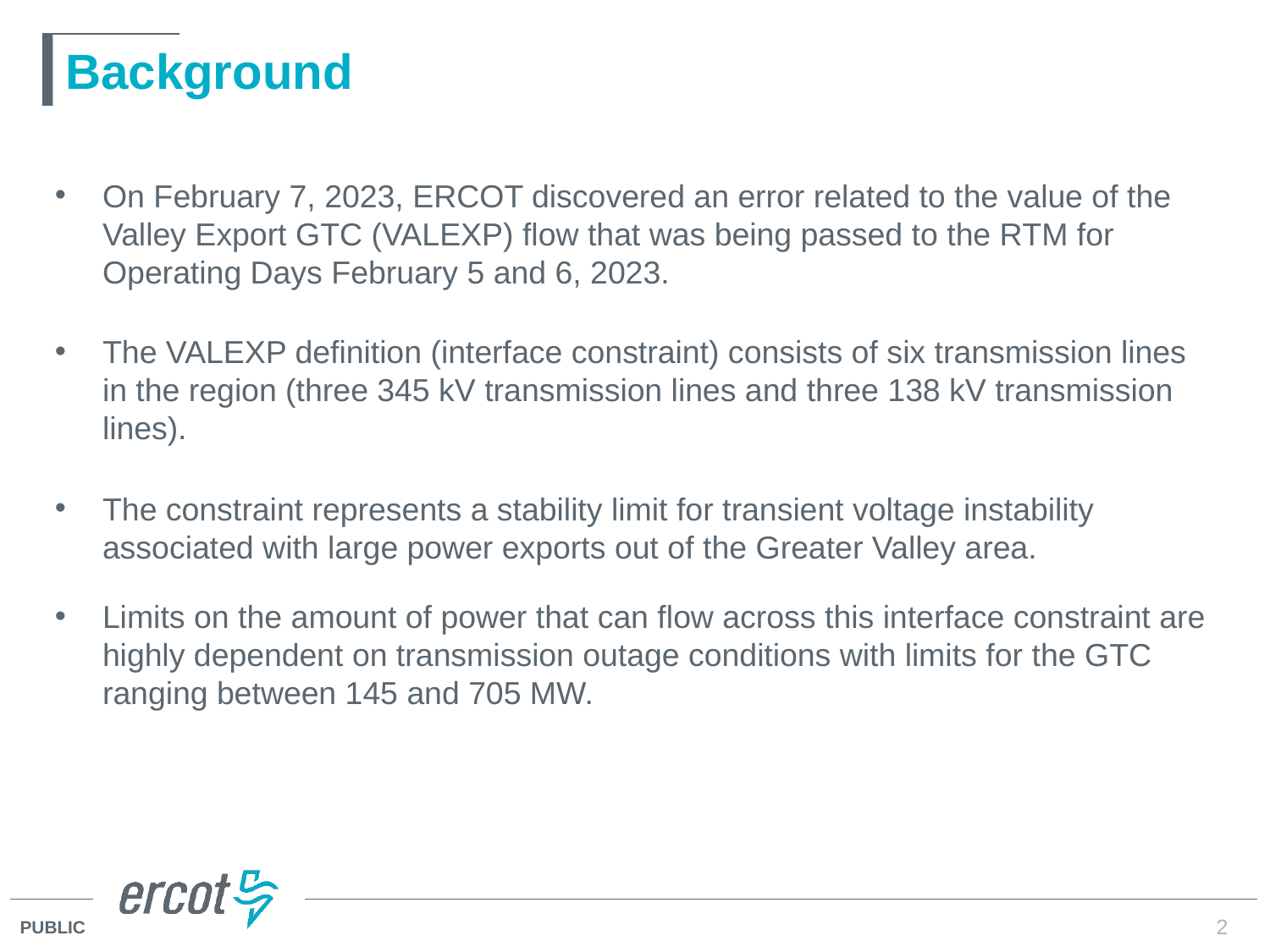

# Background
On February 7, 2023, ERCOT discovered an error related to the value of the Valley Export GTC (VALEXP) flow that was being passed to the RTM for Operating Days February 5 and 6, 2023.
The VALEXP definition (interface constraint) consists of six transmission lines in the region (three 345 kV transmission lines and three 138 kV transmission lines).
The constraint represents a stability limit for transient voltage instability associated with large power exports out of the Greater Valley area.
Limits on the amount of power that can flow across this interface constraint are highly dependent on transmission outage conditions with limits for the GTC ranging between 145 and 705 MW.

2